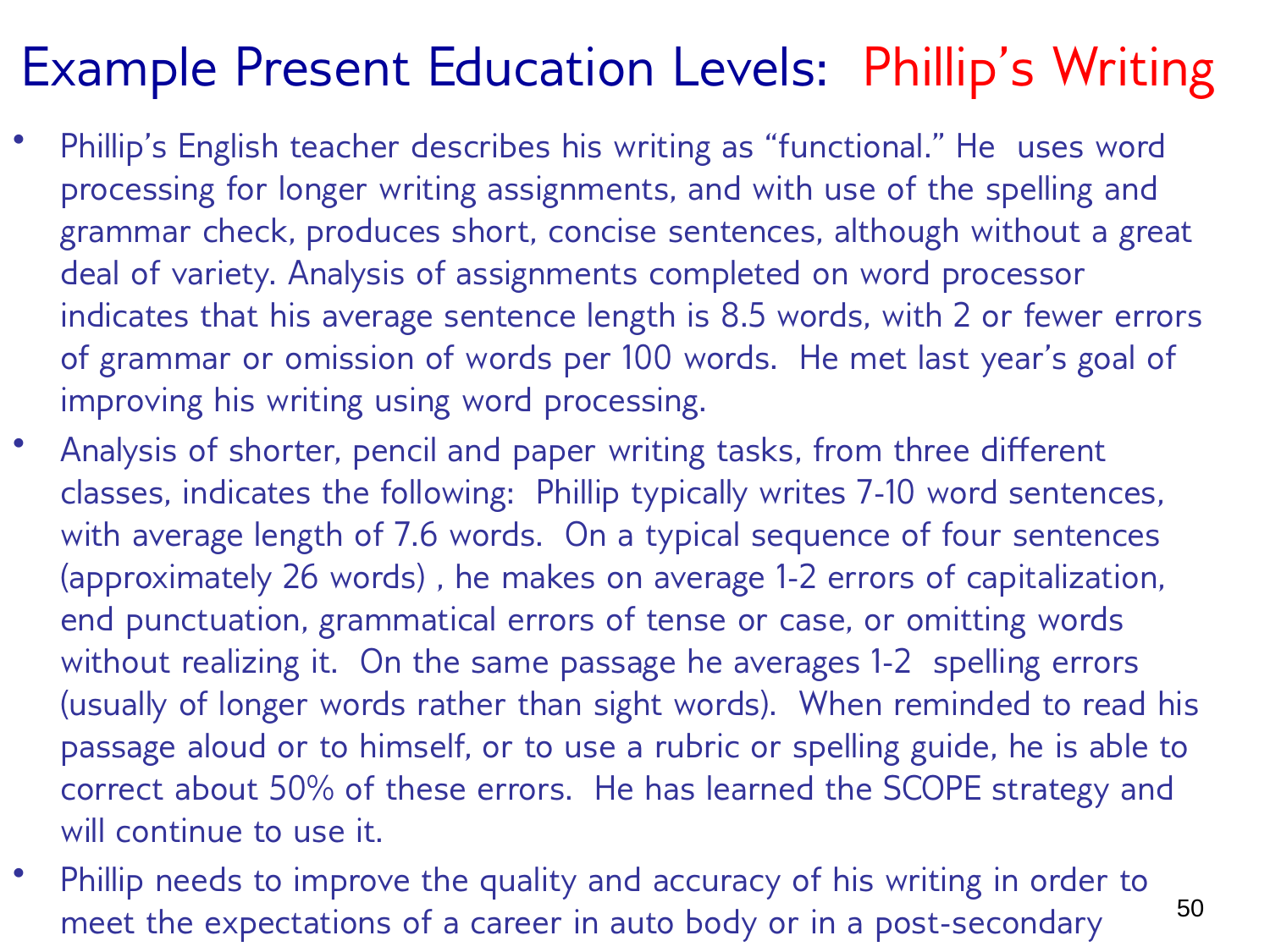

# Example Present Education Levels:  Phillip’s Writing
Phillip’s English teacher describes his writing as “functional.” He  uses word processing for longer writing assignments, and with use of the spelling and grammar check, produces short, concise sentences, although without a great deal of variety. Analysis of assignments completed on word processor indicates that his average sentence length is 8.5 words, with 2 or fewer errors of grammar or omission of words per 100 words.  He met last year’s goal of improving his writing using word processing.
Analysis of shorter, pencil and paper writing tasks, from three different classes, indicates the following:  Phillip typically writes 7-10 word sentences, with average length of 7.6 words.  On a typical sequence of four sentences (approximately 26 words) , he makes on average 1-2 errors of capitalization, end punctuation, grammatical errors of tense or case, or omitting words without realizing it.  On the same passage he averages 1-2  spelling errors (usually of longer words rather than sight words).  When reminded to read his passage aloud or to himself, or to use a rubric or spelling guide, he is able to correct about 50% of these errors.  He has learned the SCOPE strategy and will continue to use it.
Phillip needs to improve the quality and accuracy of his writing in order to meet the expectations of a career in auto body or in a post-secondary program.
50